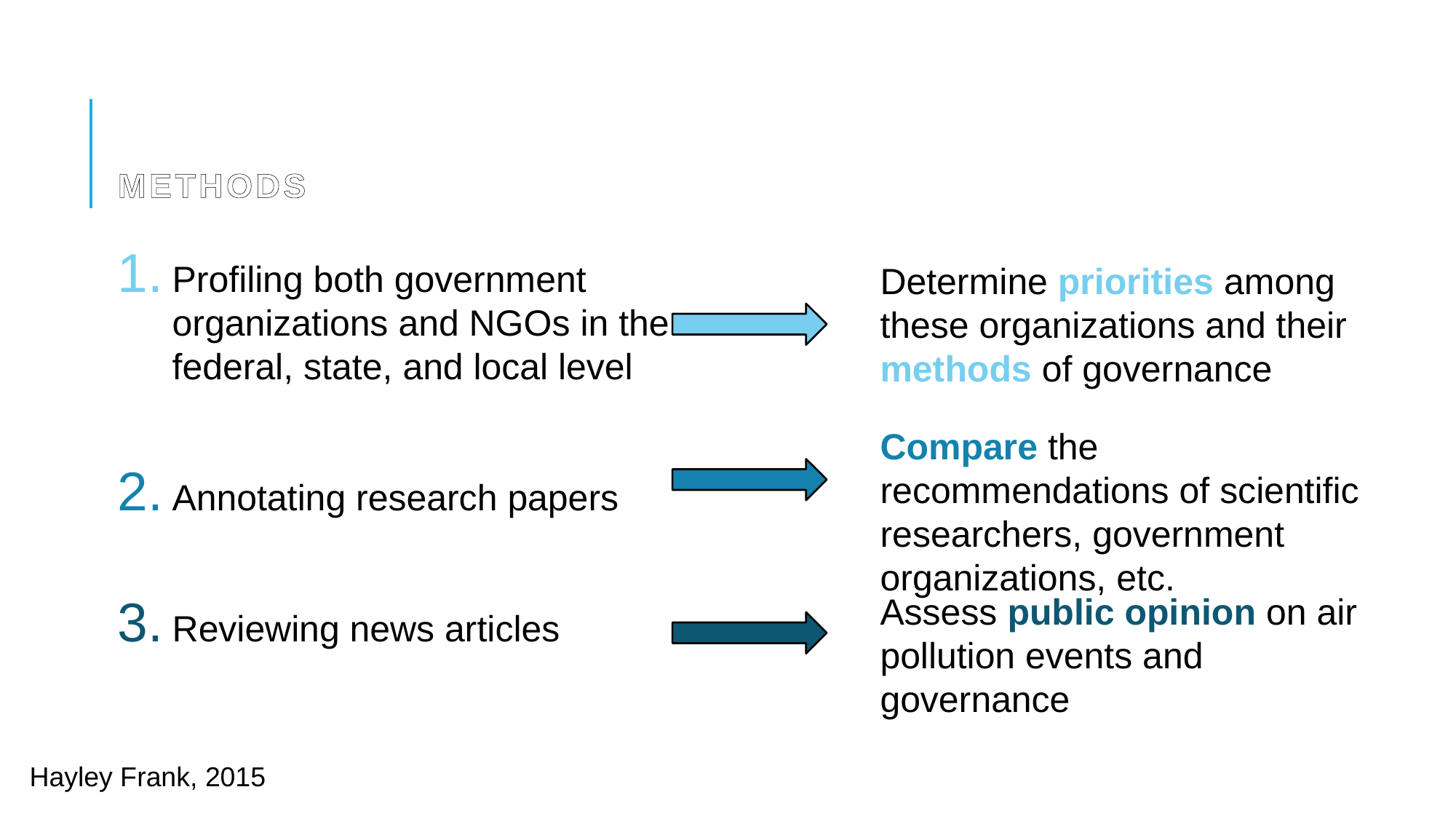

# Methods
Profiling both government organizations and NGOs in the federal, state, and local level
Annotating research papers
Reviewing news articles
Determine priorities among these organizations and their methods of governance

Compare the recommendations of scientific researchers, government organizations, etc.

Assess public opinion on air pollution events and governance

Hayley Frank, 2015